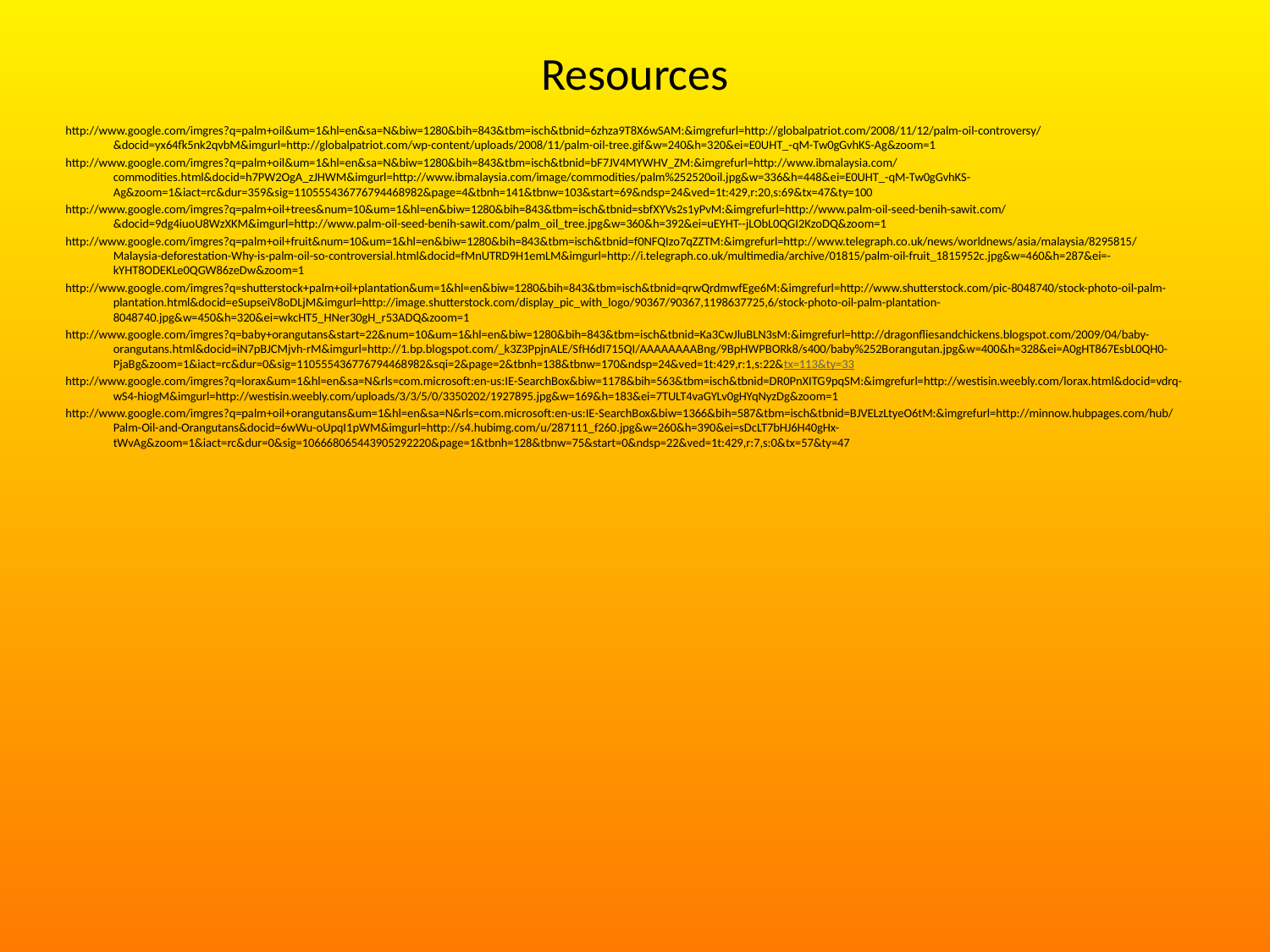

# Resources
http://www.google.com/imgres?q=palm+oil&um=1&hl=en&sa=N&biw=1280&bih=843&tbm=isch&tbnid=6zhza9T8X6wSAM:&imgrefurl=http://globalpatriot.com/2008/11/12/palm-oil-controversy/&docid=yx64fk5nk2qvbM&imgurl=http://globalpatriot.com/wp-content/uploads/2008/11/palm-oil-tree.gif&w=240&h=320&ei=E0UHT_-qM-Tw0gGvhKS-Ag&zoom=1
http://www.google.com/imgres?q=palm+oil&um=1&hl=en&sa=N&biw=1280&bih=843&tbm=isch&tbnid=bF7JV4MYWHV_ZM:&imgrefurl=http://www.ibmalaysia.com/commodities.html&docid=h7PW2OgA_zJHWM&imgurl=http://www.ibmalaysia.com/image/commodities/palm%252520oil.jpg&w=336&h=448&ei=E0UHT_-qM-Tw0gGvhKS-Ag&zoom=1&iact=rc&dur=359&sig=110555436776794468982&page=4&tbnh=141&tbnw=103&start=69&ndsp=24&ved=1t:429,r:20,s:69&tx=47&ty=100
http://www.google.com/imgres?q=palm+oil+trees&num=10&um=1&hl=en&biw=1280&bih=843&tbm=isch&tbnid=sbfXYVs2s1yPvM:&imgrefurl=http://www.palm-oil-seed-benih-sawit.com/&docid=9dg4iuoU8WzXKM&imgurl=http://www.palm-oil-seed-benih-sawit.com/palm_oil_tree.jpg&w=360&h=392&ei=uEYHT--jLObL0QGI2KzoDQ&zoom=1
http://www.google.com/imgres?q=palm+oil+fruit&num=10&um=1&hl=en&biw=1280&bih=843&tbm=isch&tbnid=f0NFQIzo7qZZTM:&imgrefurl=http://www.telegraph.co.uk/news/worldnews/asia/malaysia/8295815/Malaysia-deforestation-Why-is-palm-oil-so-controversial.html&docid=fMnUTRD9H1emLM&imgurl=http://i.telegraph.co.uk/multimedia/archive/01815/palm-oil-fruit_1815952c.jpg&w=460&h=287&ei=-kYHT8ODEKLe0QGW86zeDw&zoom=1
http://www.google.com/imgres?q=shutterstock+palm+oil+plantation&um=1&hl=en&biw=1280&bih=843&tbm=isch&tbnid=qrwQrdmwfEge6M:&imgrefurl=http://www.shutterstock.com/pic-8048740/stock-photo-oil-palm-plantation.html&docid=eSupseiV8oDLjM&imgurl=http://image.shutterstock.com/display_pic_with_logo/90367/90367,1198637725,6/stock-photo-oil-palm-plantation-8048740.jpg&w=450&h=320&ei=wkcHT5_HNer30gH_r53ADQ&zoom=1
http://www.google.com/imgres?q=baby+orangutans&start=22&num=10&um=1&hl=en&biw=1280&bih=843&tbm=isch&tbnid=Ka3CwJluBLN3sM:&imgrefurl=http://dragonfliesandchickens.blogspot.com/2009/04/baby-orangutans.html&docid=iN7pBJCMjvh-rM&imgurl=http://1.bp.blogspot.com/_k3Z3PpjnALE/SfH6dI715QI/AAAAAAAABng/9BpHWPBORk8/s400/baby%252Borangutan.jpg&w=400&h=328&ei=A0gHT867EsbL0QH0-PjaBg&zoom=1&iact=rc&dur=0&sig=110555436776794468982&sqi=2&page=2&tbnh=138&tbnw=170&ndsp=24&ved=1t:429,r:1,s:22&tx=113&ty=33
http://www.google.com/imgres?q=lorax&um=1&hl=en&sa=N&rls=com.microsoft:en-us:IE-SearchBox&biw=1178&bih=563&tbm=isch&tbnid=DR0PnXITG9pqSM:&imgrefurl=http://westisin.weebly.com/lorax.html&docid=vdrq-wS4-hiogM&imgurl=http://westisin.weebly.com/uploads/3/3/5/0/3350202/1927895.jpg&w=169&h=183&ei=7TULT4vaGYLv0gHYqNyzDg&zoom=1
http://www.google.com/imgres?q=palm+oil+orangutans&um=1&hl=en&sa=N&rls=com.microsoft:en-us:IE-SearchBox&biw=1366&bih=587&tbm=isch&tbnid=BJVELzLtyeO6tM:&imgrefurl=http://minnow.hubpages.com/hub/Palm-Oil-and-Orangutans&docid=6wWu-oUpqI1pWM&imgurl=http://s4.hubimg.com/u/287111_f260.jpg&w=260&h=390&ei=sDcLT7bHJ6H40gHx-tWvAg&zoom=1&iact=rc&dur=0&sig=106668065443905292220&page=1&tbnh=128&tbnw=75&start=0&ndsp=22&ved=1t:429,r:7,s:0&tx=57&ty=47